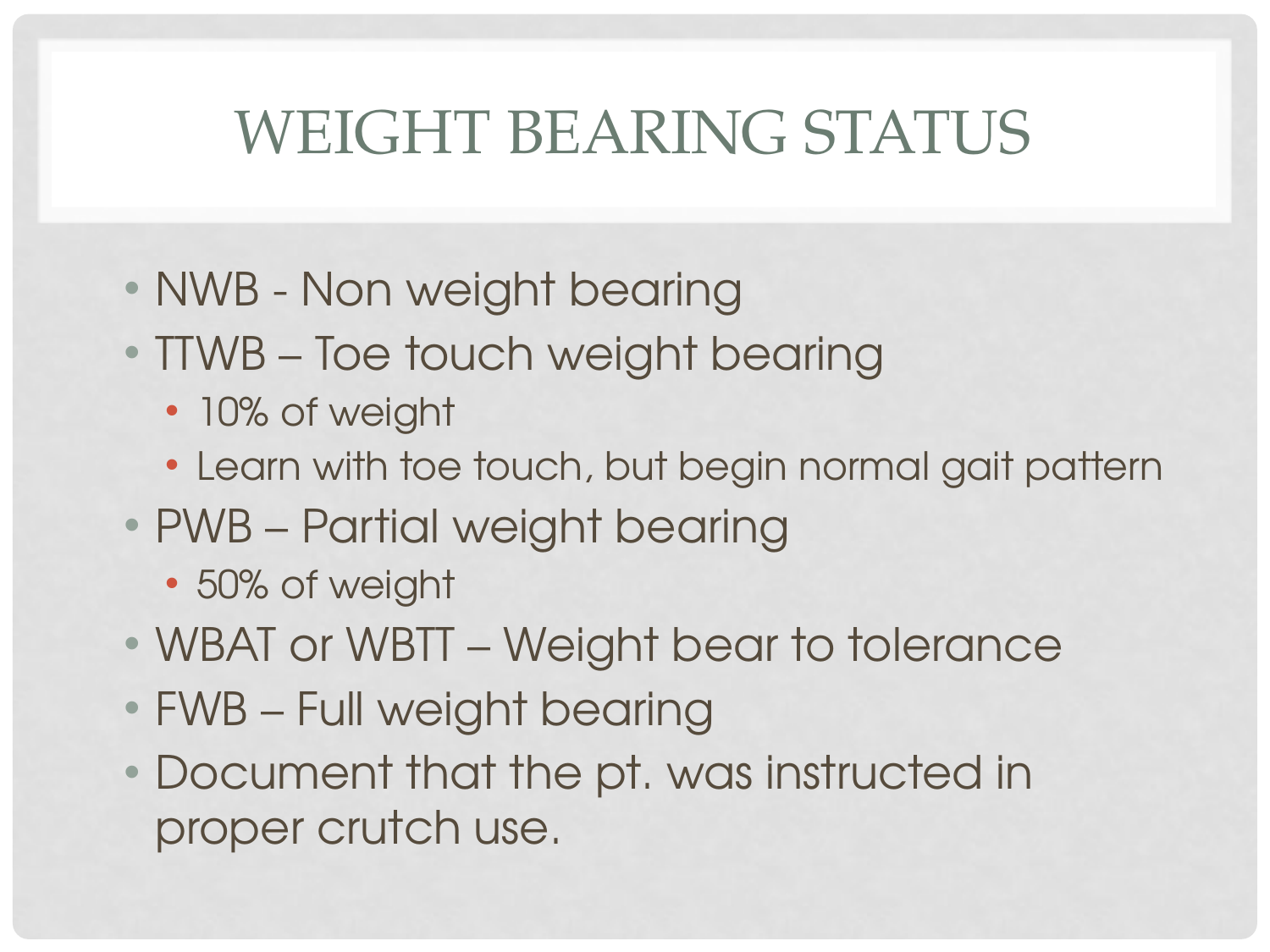

# Weight Bearing Status
NWB - Non weight bearing
TTWB – Toe touch weight bearing
10% of weight
Learn with toe touch, but begin normal gait pattern
PWB – Partial weight bearing
50% of weight
WBAT or WBTT – Weight bear to tolerance
FWB – Full weight bearing
Document that the pt. was instructed in proper crutch use.